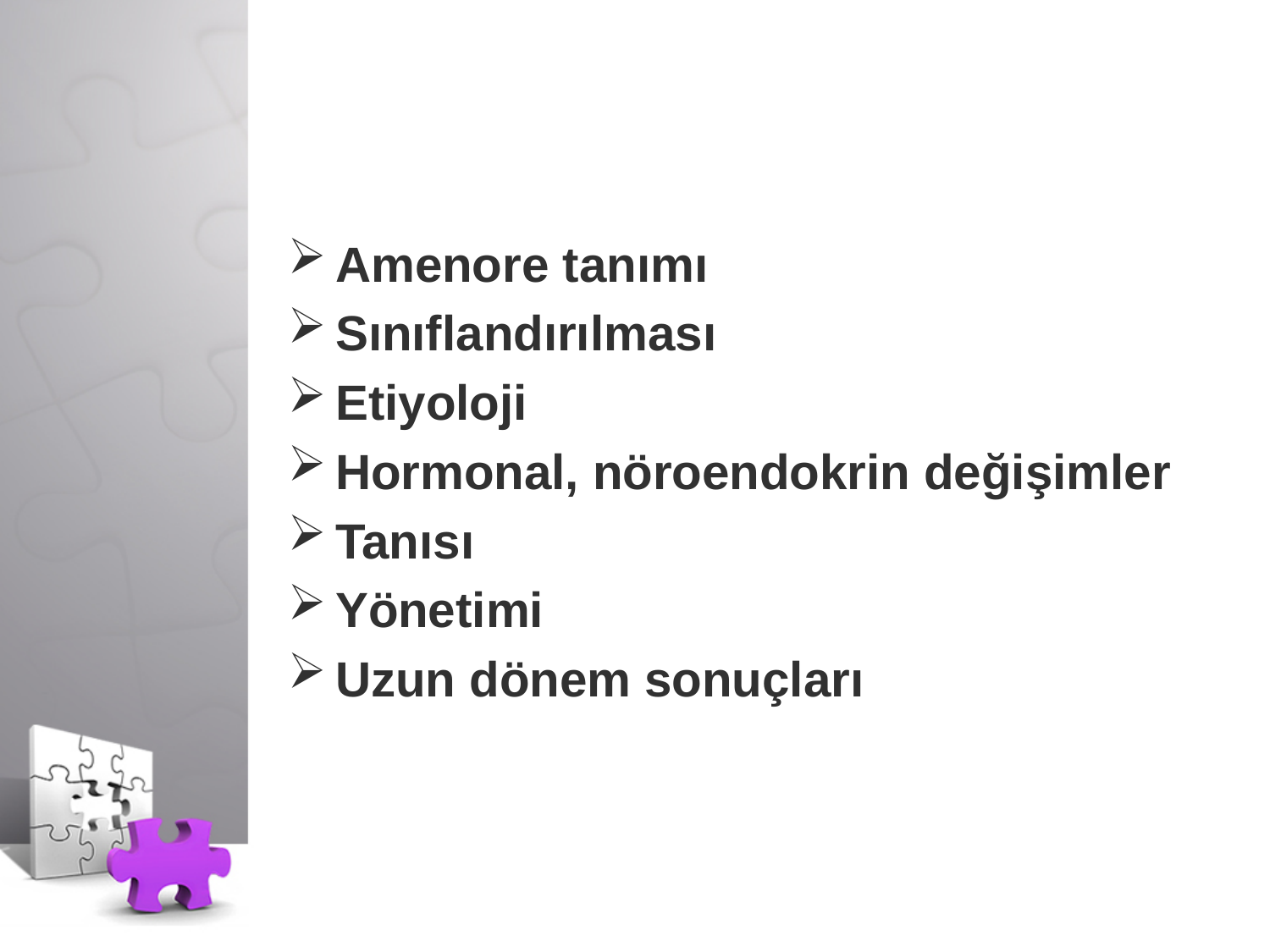

#
Amenore tanımı
Sınıflandırılması
Etiyoloji
Hormonal, nöroendokrin değişimler
Tanısı
Yönetimi
Uzun dönem sonuçları